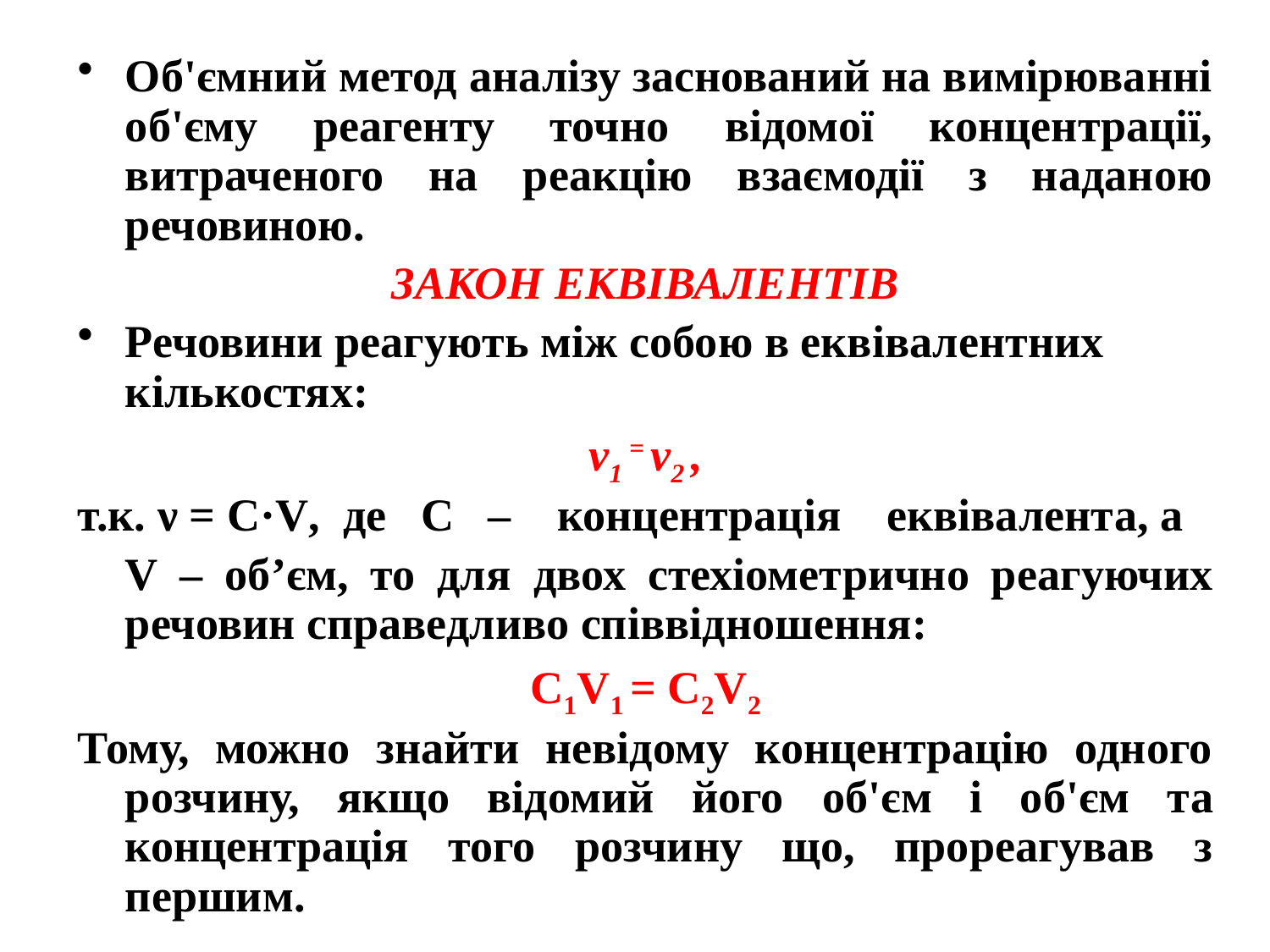

Об'ємний метод аналізу заснований на вимірюванні об'єму реагенту точно відомої концентрації, витраченого на реакцію взаємодії з наданою речовиною.
ЗАКОН ЕКВІВАЛЕНТІВ
Речовини реагують між собою в еквівалентних кількостях:
ν1 = ν2 ,
т.к. ν = С·V,  де   С   –    концентрація    еквівалента, а
	V – об’єм, то для двох стехіометрично реагуючих речовин справедливо співвідношення:
С1V1 = С2V2
Тому, можно знайти невідому концентрацію одного розчину, якщо відомий його об'єм і об'єм та концентрація того розчину що, прореагував з першим.